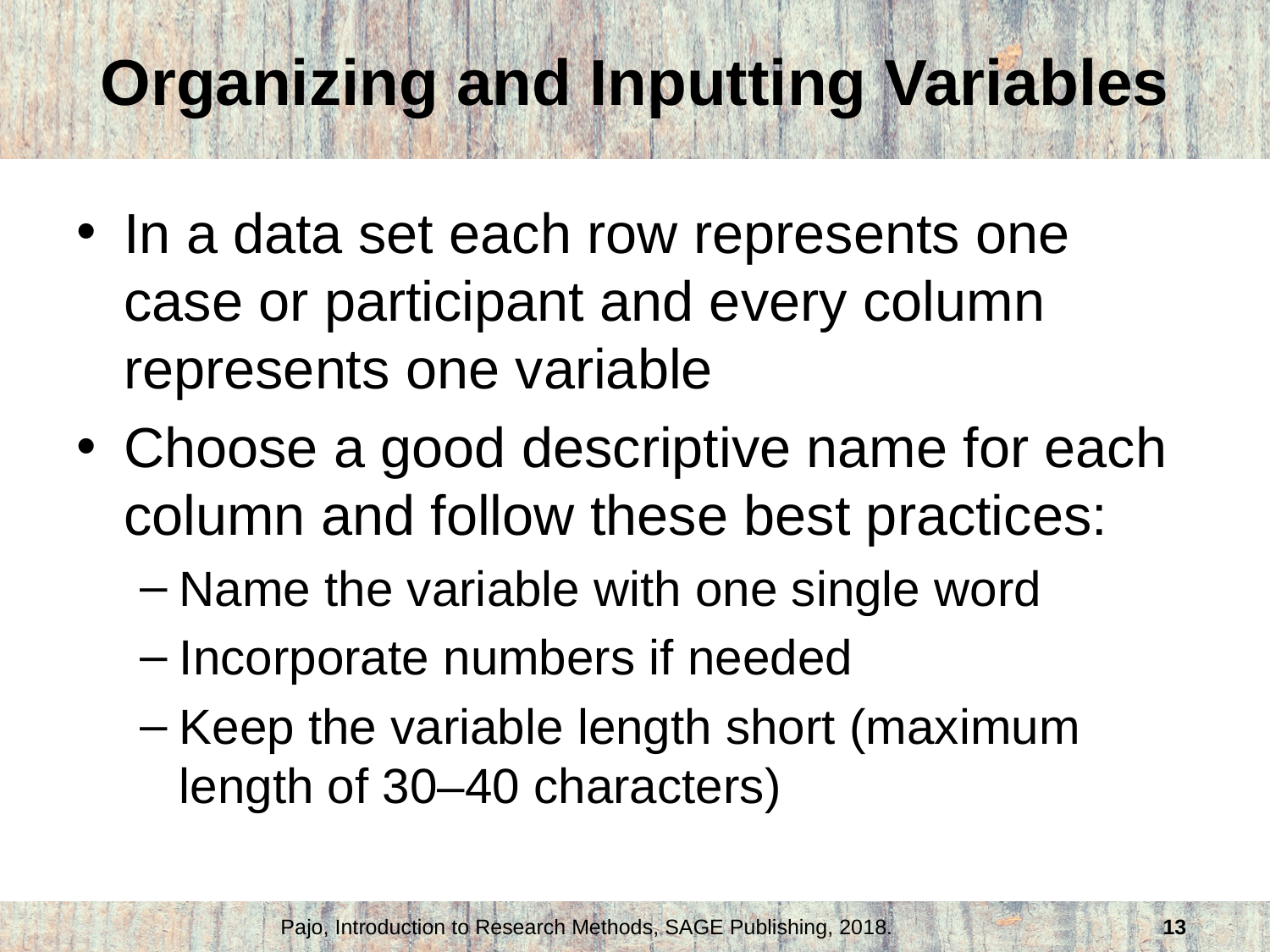

# Organizing and Inputting Variables
In a data set each row represents one case or participant and every column represents one variable
Choose a good descriptive name for each column and follow these best practices:
Name the variable with one single word
Incorporate numbers if needed
Keep the variable length short (maximum length of 30–40 characters)
Pajo, Introduction to Research Methods, SAGE Publishing, 2018.
13